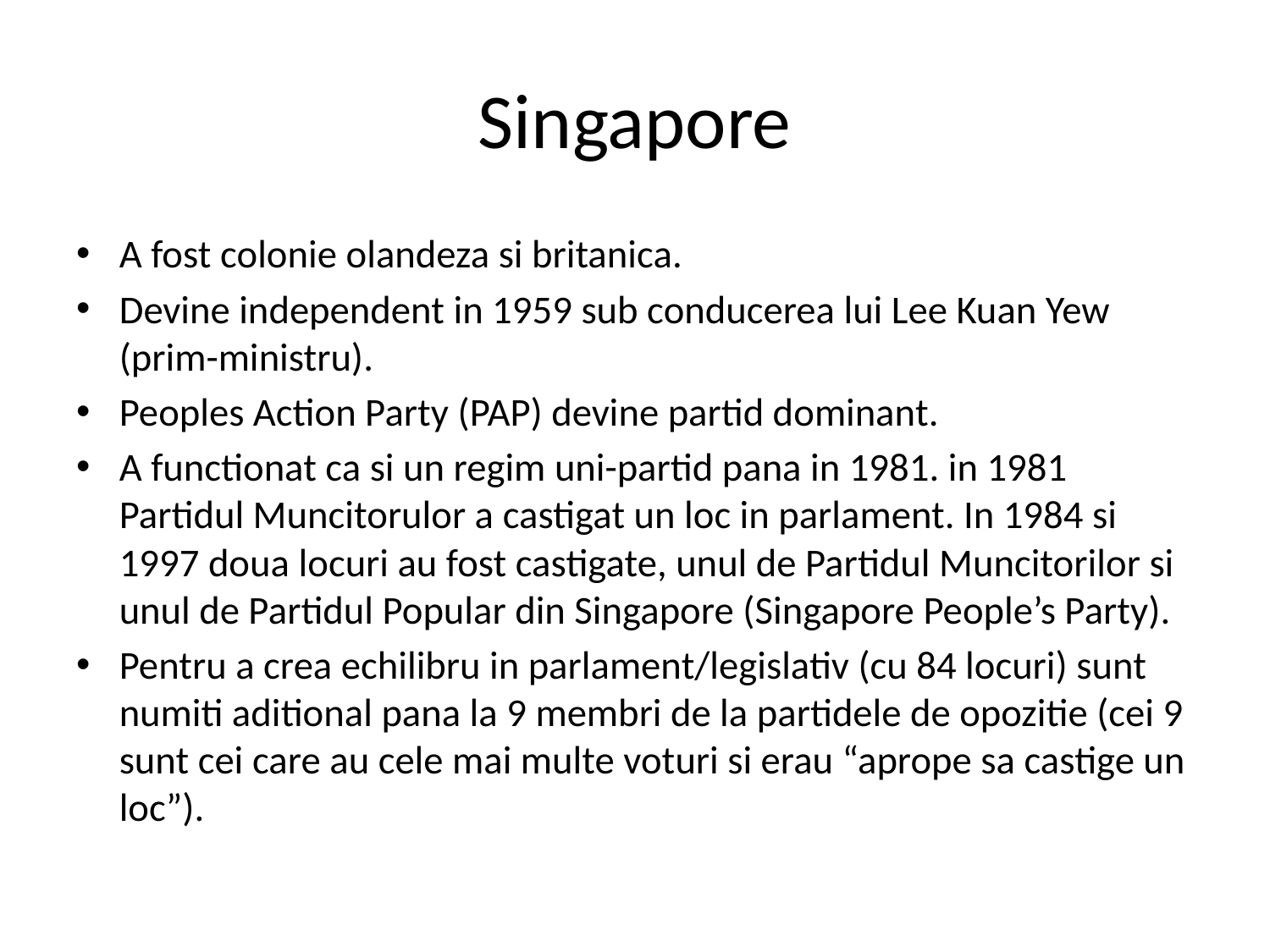

# Singapore
A fost colonie olandeza si britanica.
Devine independent in 1959 sub conducerea lui Lee Kuan Yew (prim-ministru).
Peoples Action Party (PAP) devine partid dominant.
A functionat ca si un regim uni-partid pana in 1981. in 1981 Partidul Muncitorulor a castigat un loc in parlament. In 1984 si 1997 doua locuri au fost castigate, unul de Partidul Muncitorilor si unul de Partidul Popular din Singapore (Singapore People’s Party).
Pentru a crea echilibru in parlament/legislativ (cu 84 locuri) sunt numiti aditional pana la 9 membri de la partidele de opozitie (cei 9 sunt cei care au cele mai multe voturi si erau “aprope sa castige un loc”).